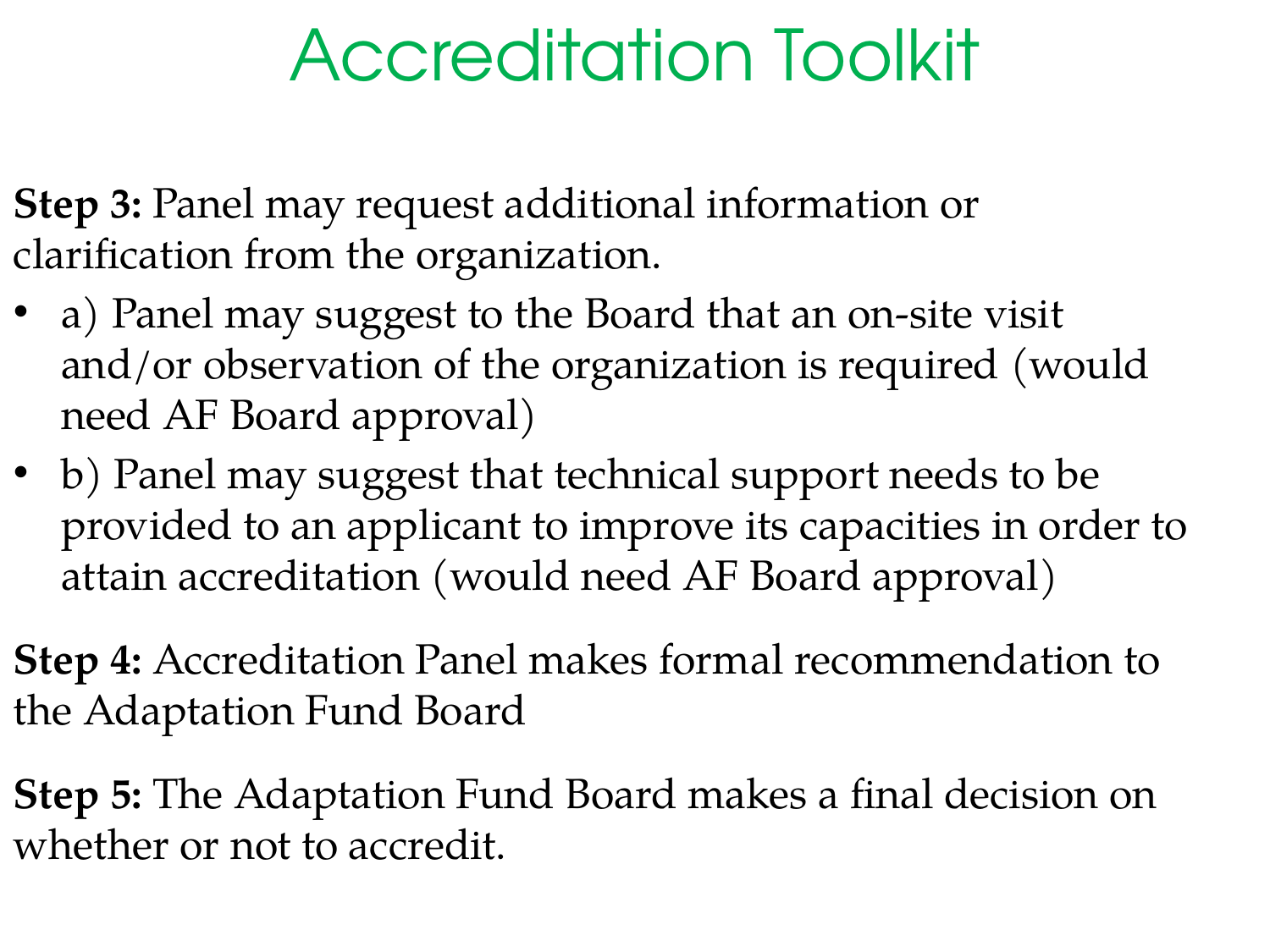

# Accreditation Toolkit
Step 3: Panel may request additional information or clarification from the organization.
a) Panel may suggest to the Board that an on-site visit and/or observation of the organization is required (would need AF Board approval)
b) Panel may suggest that technical support needs to be provided to an applicant to improve its capacities in order to attain accreditation (would need AF Board approval)

Step 4: Accreditation Panel makes formal recommendation to the Adaptation Fund Board

Step 5: The Adaptation Fund Board makes a final decision on whether or not to accredit.